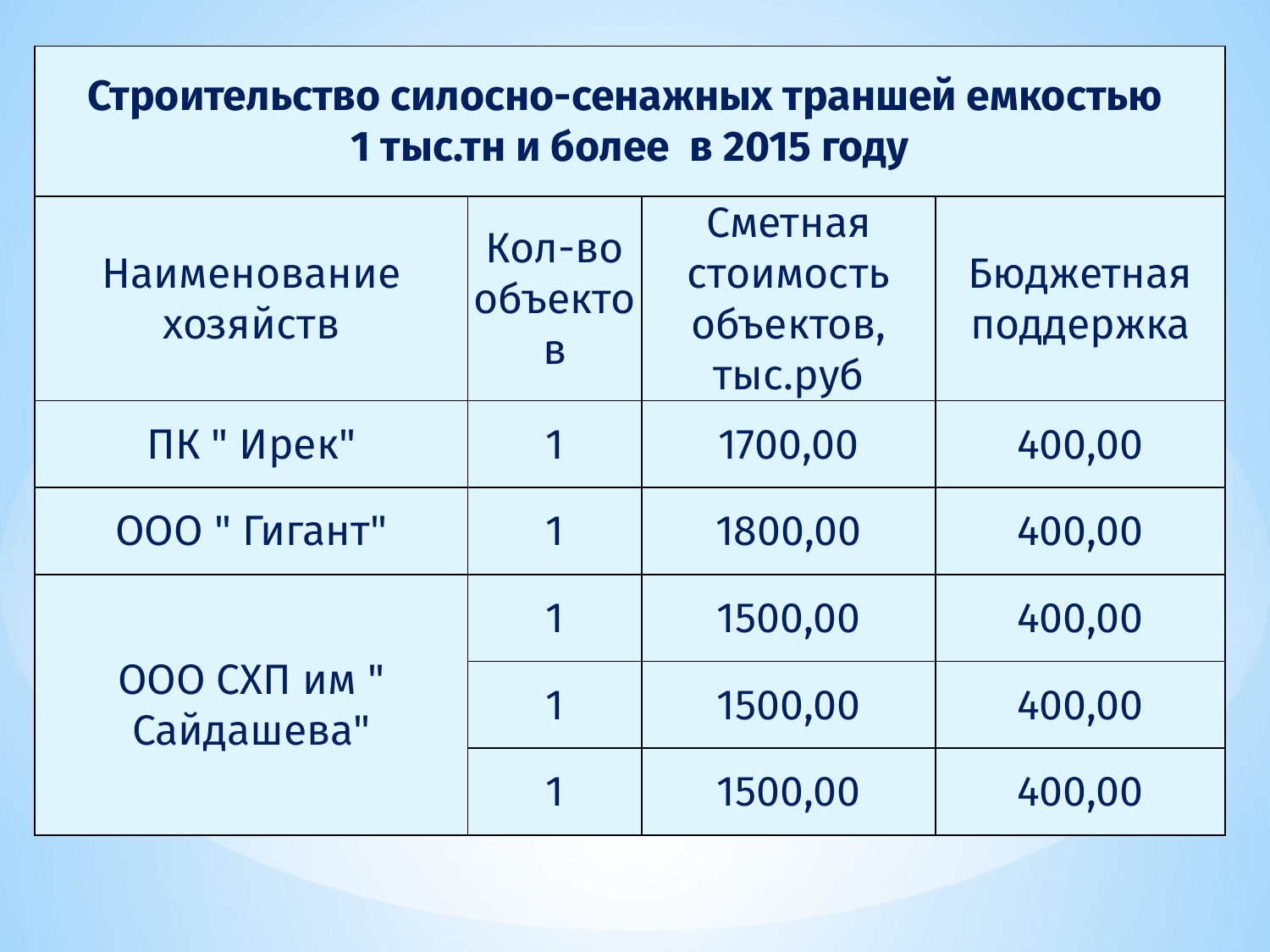

| Строительство силосно-сенажных траншей емкостью 1 тыс.тн и более в 2015 году |  |  |  |
| --- | --- | --- | --- |
| Наименование хозяйств | Кол-во объектов | Сметная стоимость объектов, тыс.руб | Бюджетная поддержка |
| ПК " Ирек" | 1 | 1700,00 | 400,00 |
| ООО " Гигант" | 1 | 1800,00 | 400,00 |
| ООО СХП им " Сайдашева" | 1 | 1500,00 | 400,00 |
|  | 1 | 1500,00 | 400,00 |
|  | 1 | 1500,00 | 400,00 |